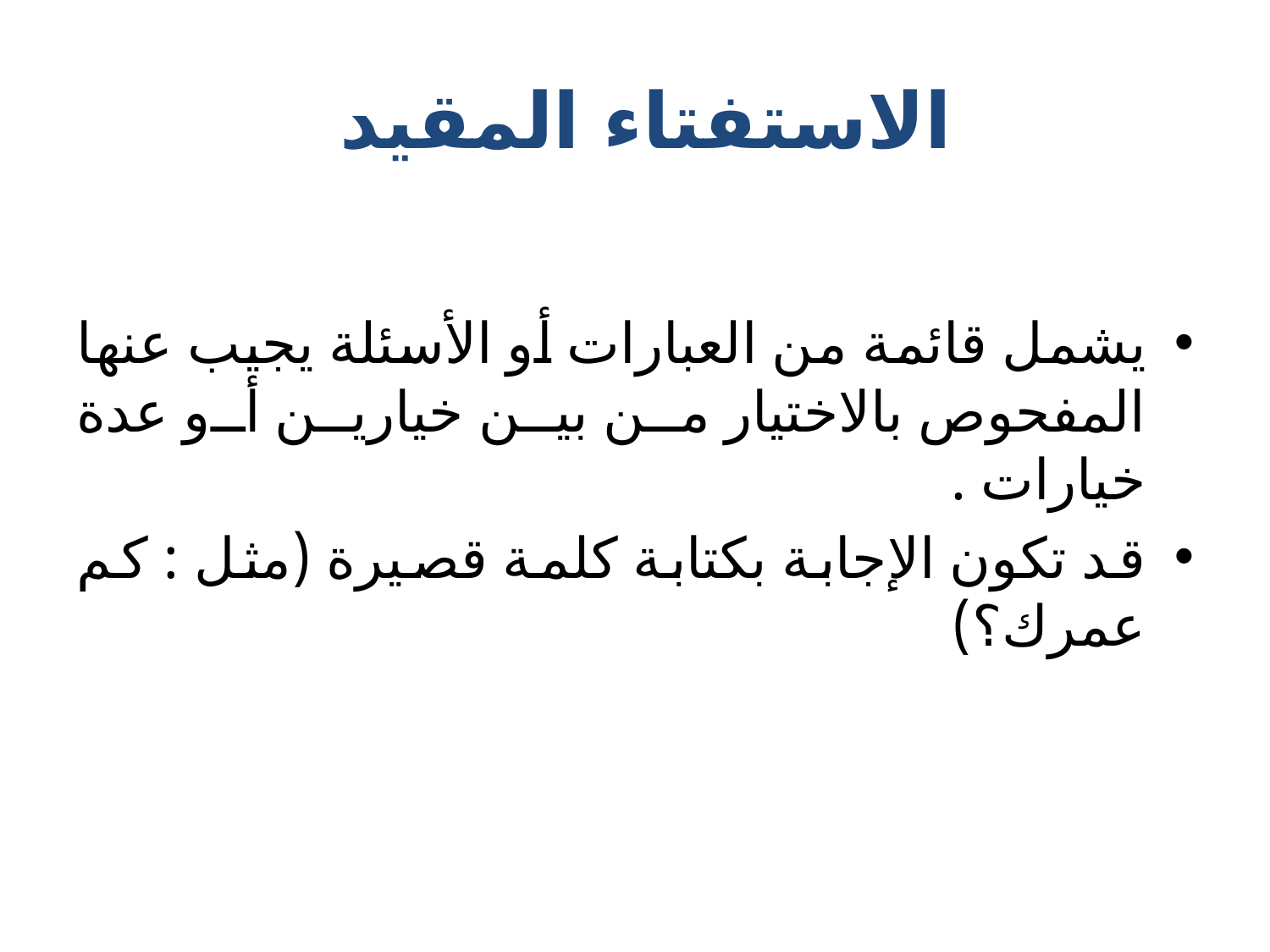

# الاستفتاء المقيد

يشمل قائمة من العبارات أو الأسئلة يجيب عنها المفحوص بالاختيار من بين خيارين أو عدة خيارات .
قد تكون الإجابة بكتابة كلمة قصيرة (مثل : كم عمرك؟)